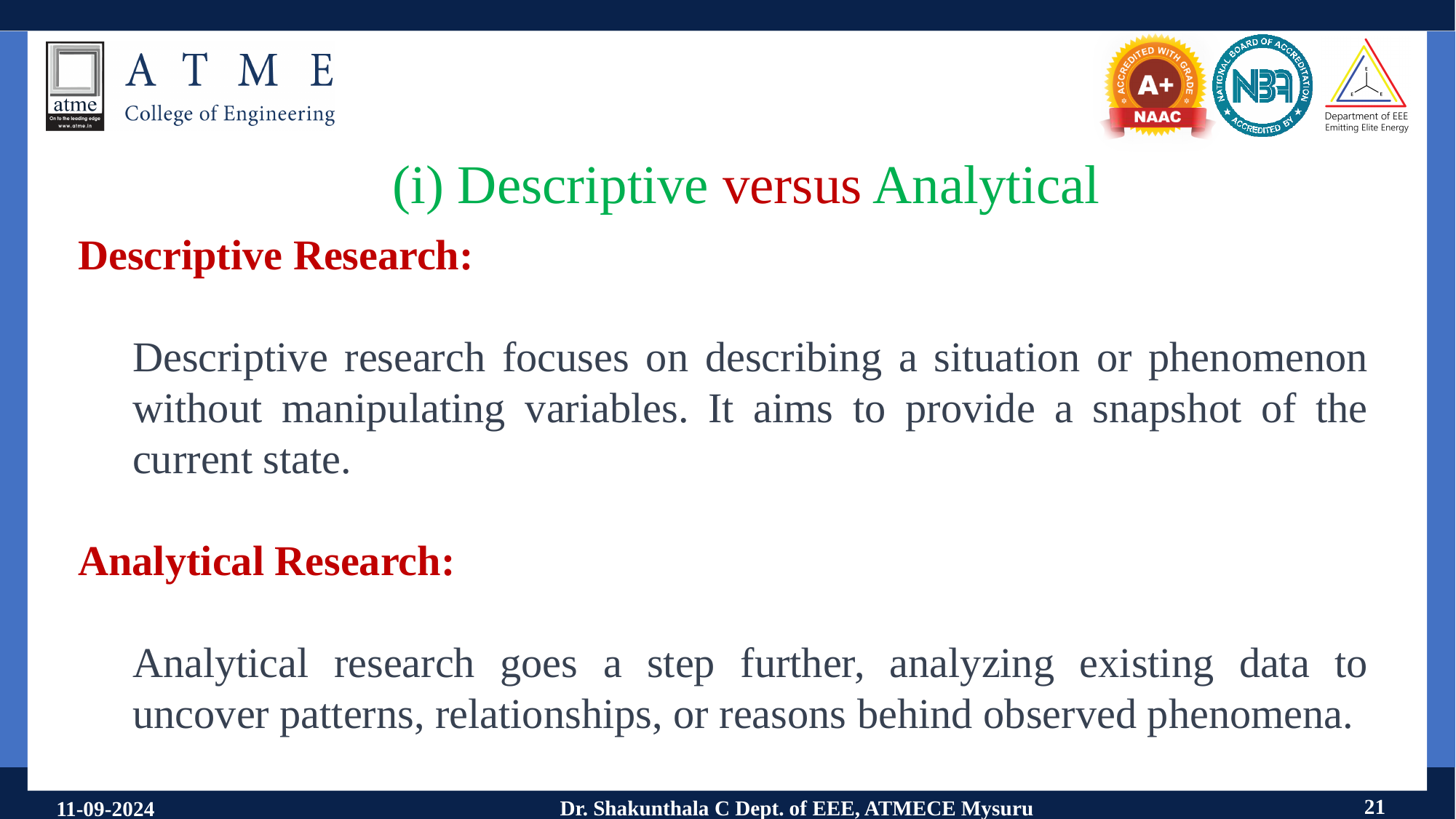

(i) Descriptive versus Analytical
Descriptive Research:

Descriptive research focuses on describing a situation or phenomenon without manipulating variables. It aims to provide a snapshot of the current state.

Analytical Research:

Analytical research goes a step further, analyzing existing data to uncover patterns, relationships, or reasons behind observed phenomena.
21
Dr. Shakunthala C Dept. of EEE, ATMECE Mysuru
11-09-2024